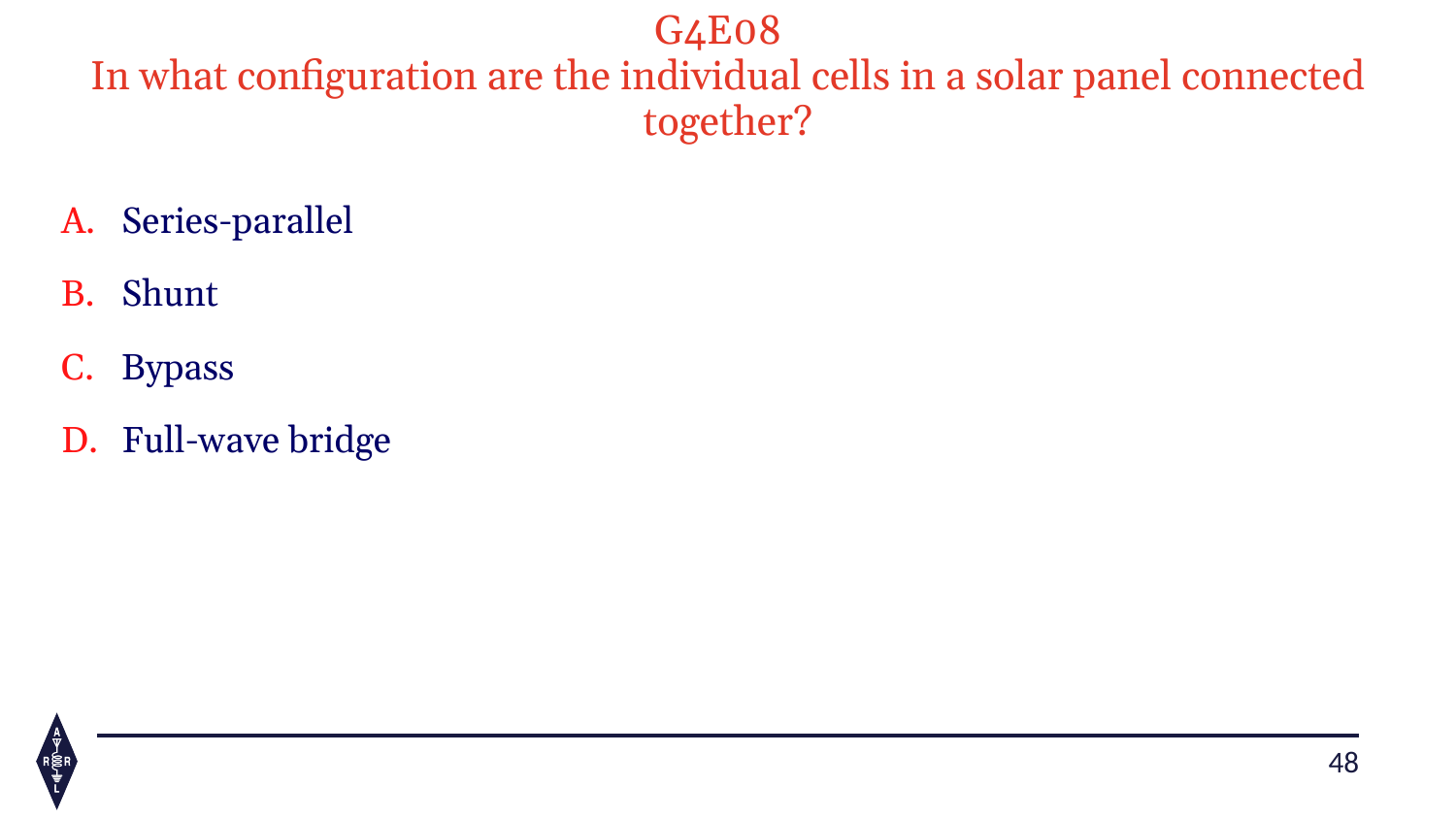

G4E08
In what configuration are the individual cells in a solar panel connected together?
Series-parallel
Shunt
Bypass
Full-wave bridge
48